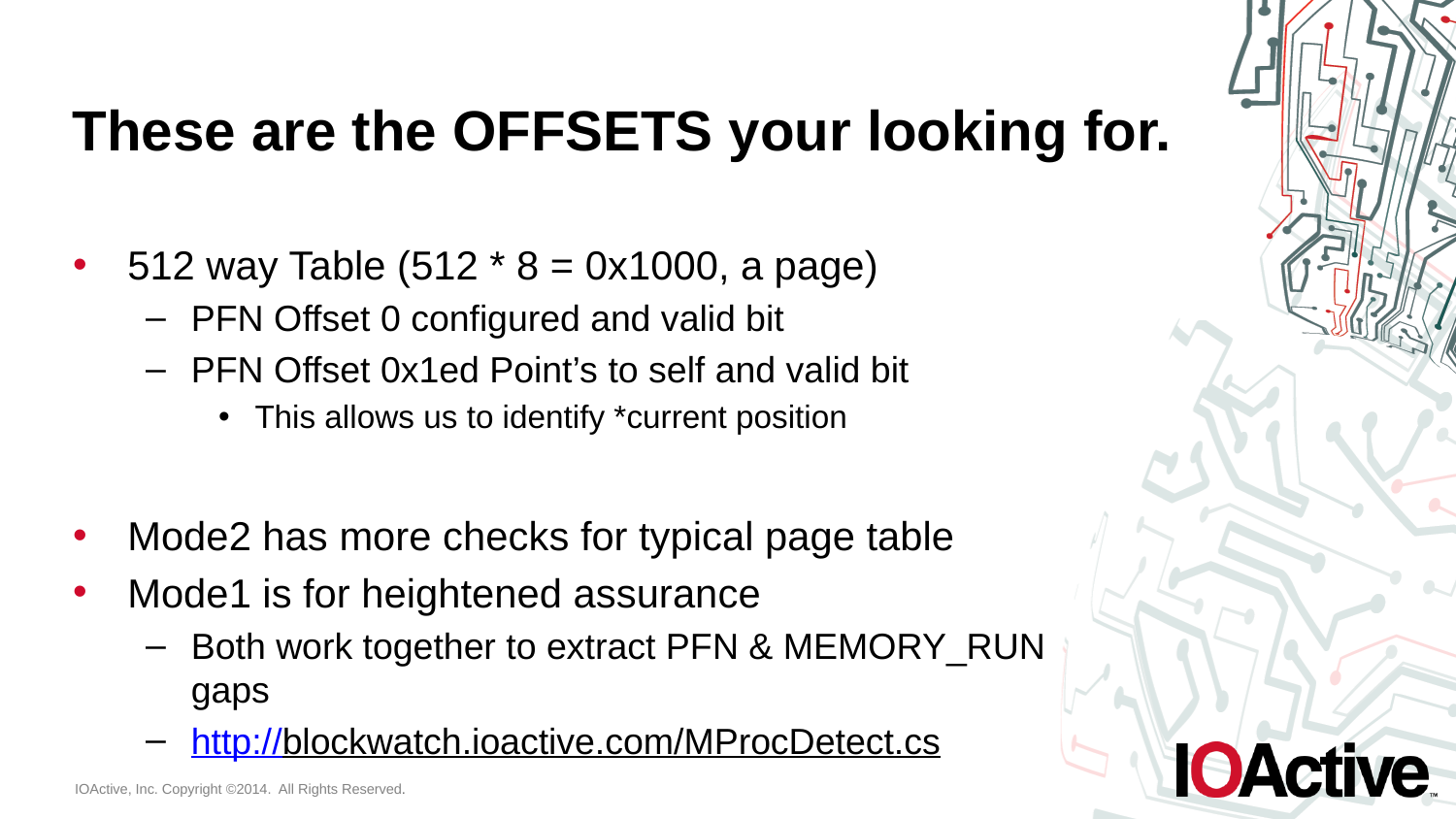

# These are the OFFSETS your looking for.
512 way Table (512 * 8 = 0x1000, a page)
PFN Offset 0 configured and valid bit
PFN Offset 0x1ed Point’s to self and valid bit
This allows us to identify *current position

Mode2 has more checks for typical page table
Mode1 is for heightened assurance
Both work together to extract PFN & MEMORY_RUN gaps
http://blockwatch.ioactive.com/MProcDetect.cs